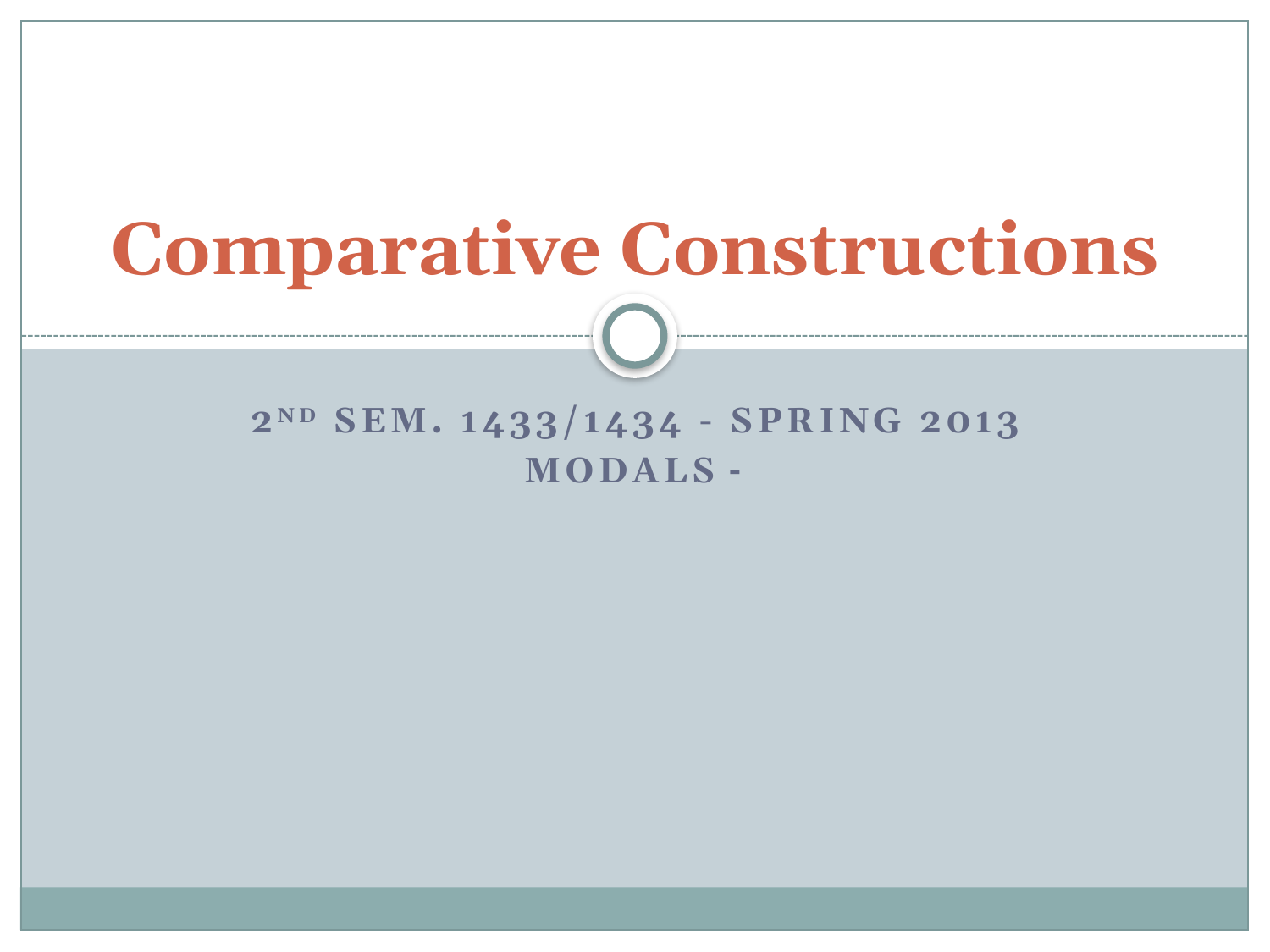

# Comparative Constructions
2nd sem. 1433/1434 - Spring 2013
- Modals